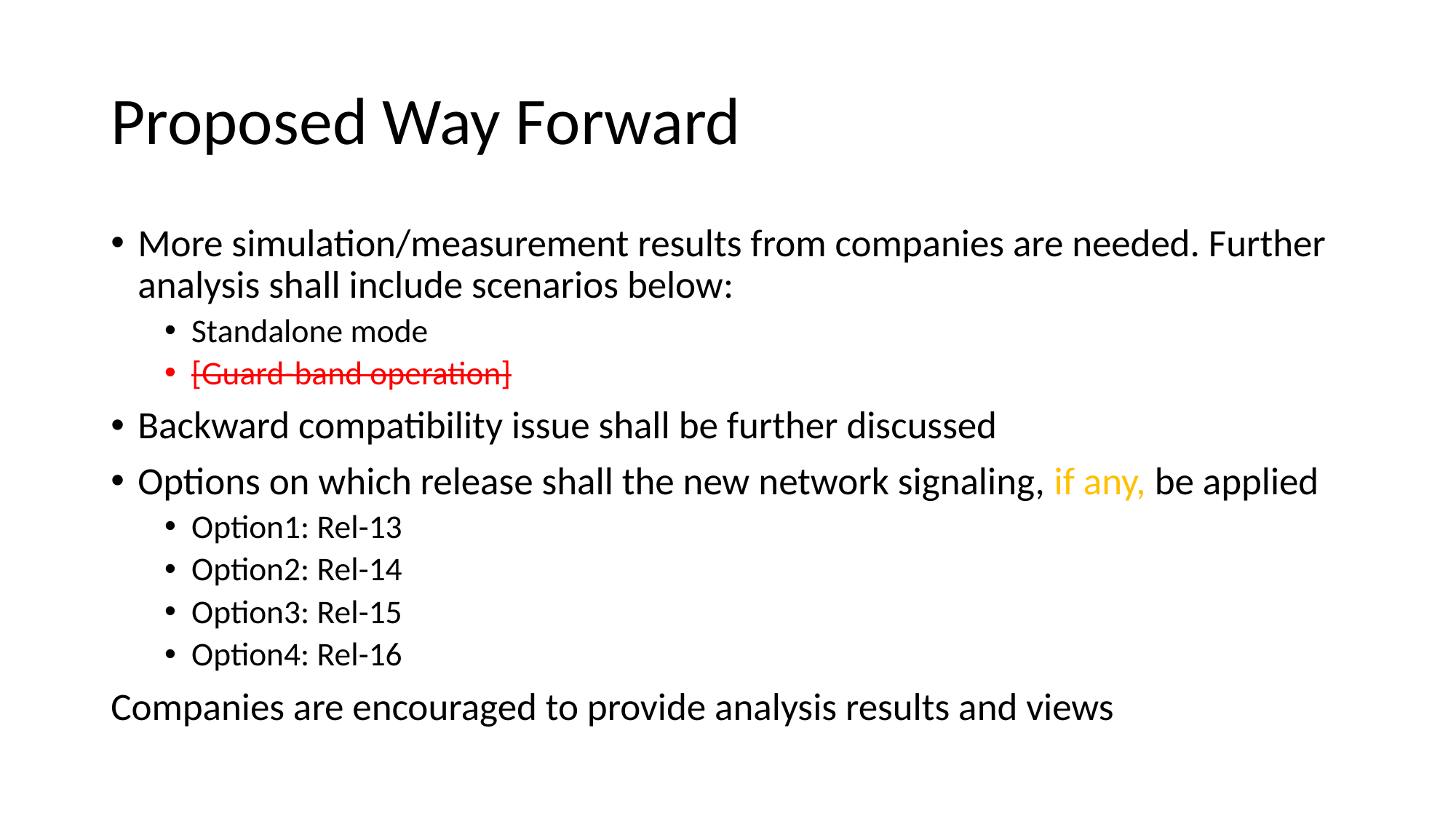

# Proposed Way Forward
More simulation/measurement results from companies are needed. Further analysis shall include scenarios below:
Standalone mode
[Guard-band operation]
Backward compatibility issue shall be further discussed
Options on which release shall the new network signaling, if any, be applied
Option1: Rel-13
Option2: Rel-14
Option3: Rel-15
Option4: Rel-16
Companies are encouraged to provide analysis results and views